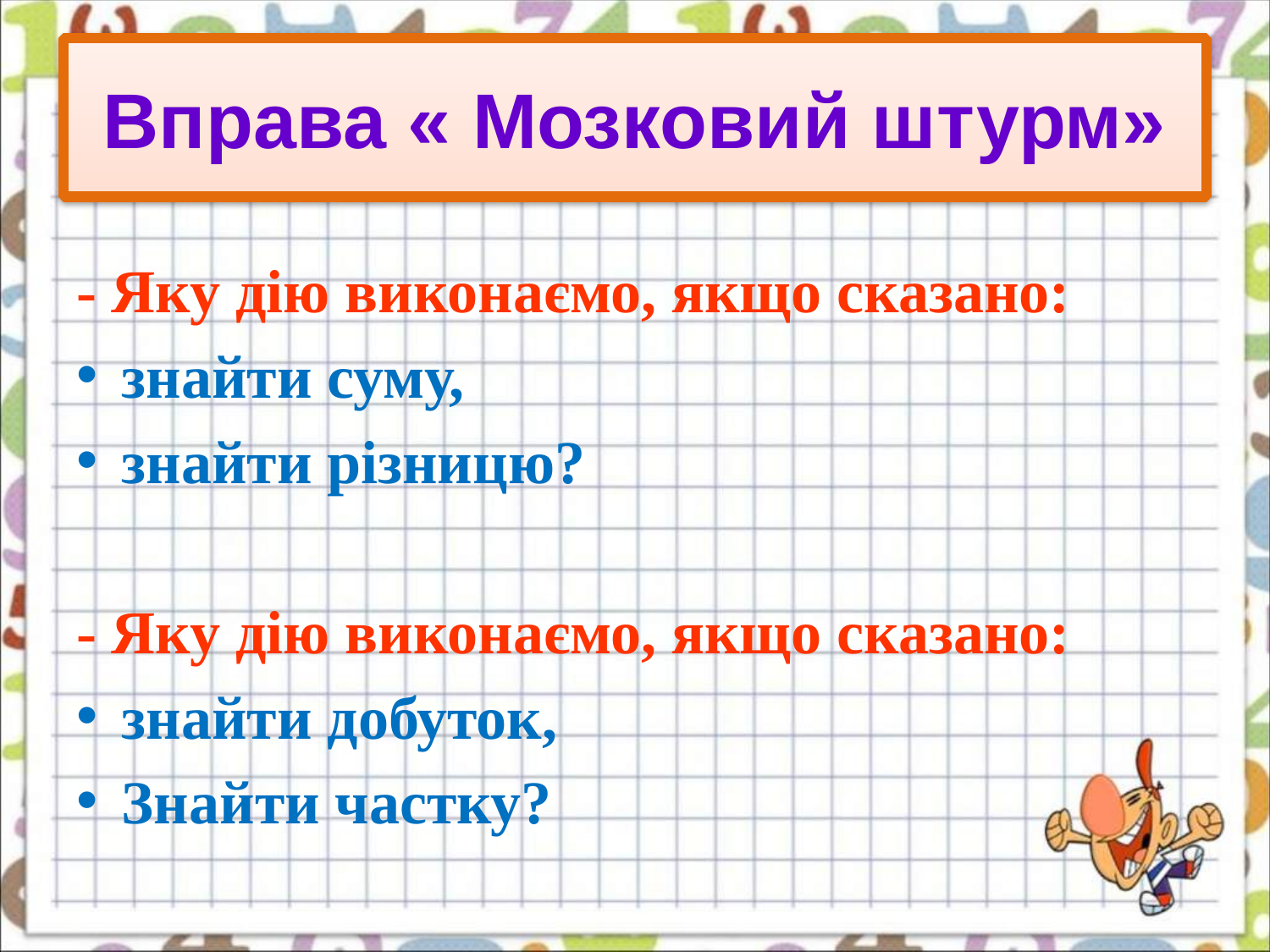

# Вправа « Мозковий штурм»

- Яку дію виконаємо, якщо сказано:
знайти суму,
знайти різницю?

- Яку дію виконаємо, якщо сказано:
знайти добуток,
Знайти частку?